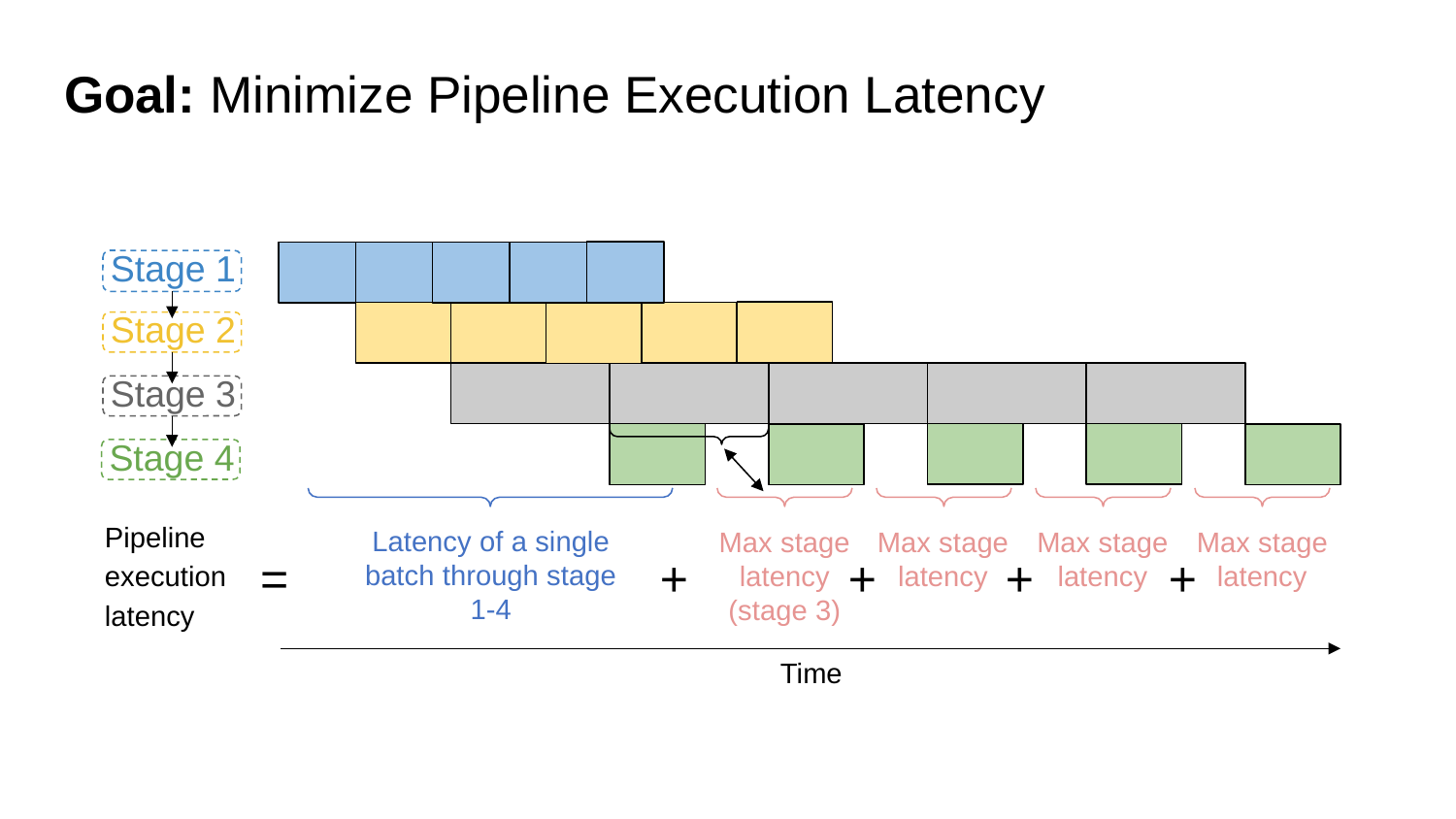

# Goal: Minimize Pipeline Execution Latency

Stage 1

Stage 2

Stage 3

Stage 4

Latency of a single batch through stage 1-4

Max stage
latency
(stage 3)
+

Max stage
latency
+

Max stage
latency
+

Max stage
latency
+
Pipeline execution latency
=
Time